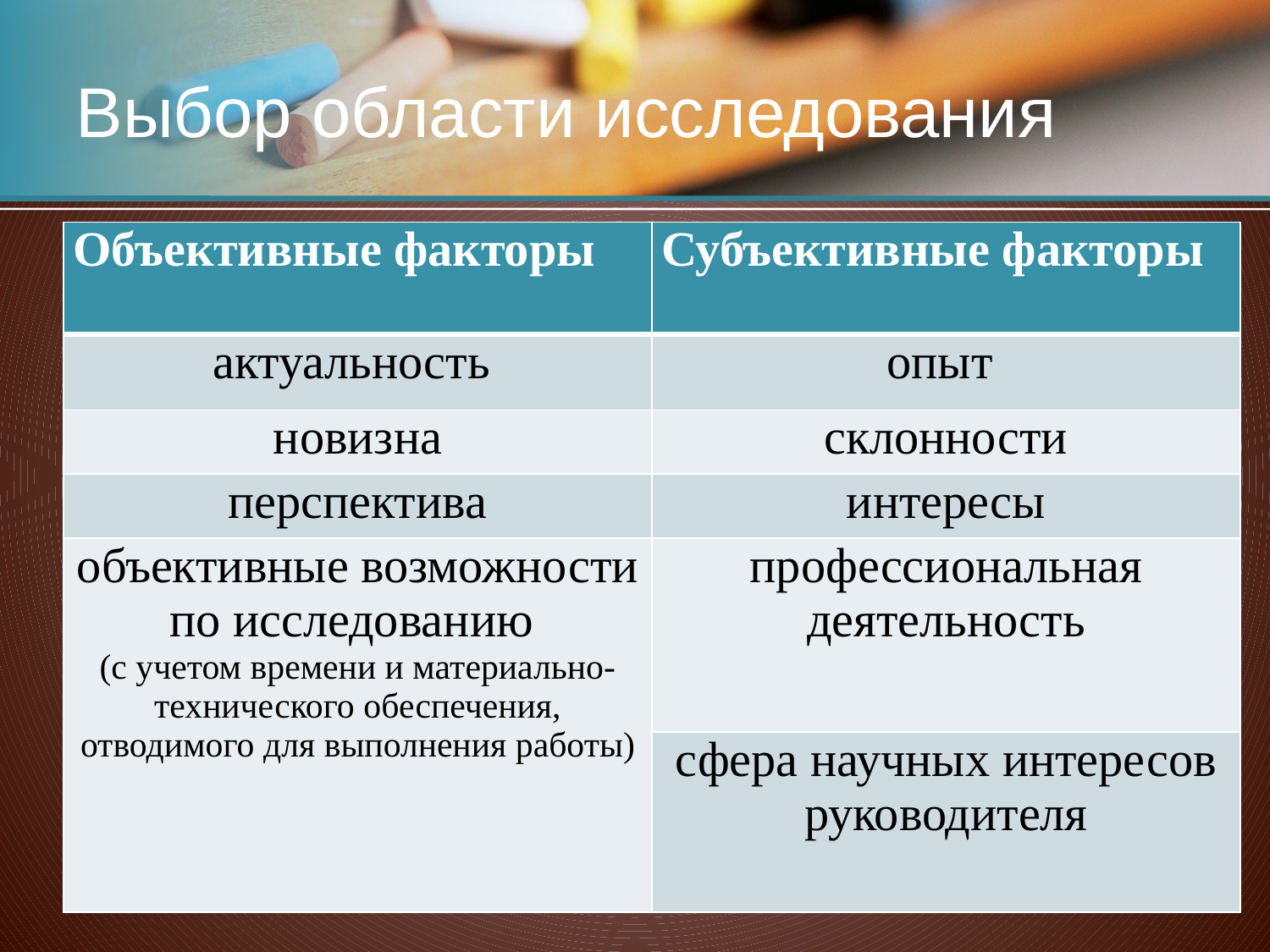

# Выбор области исследования
| Объективные факторы | Субъективные факторы |
| --- | --- |
| актуальность | опыт |
| новизна | склонности |
| перспектива | интересы |
| объективные возможности по исследованию (с учетом времени и материально-технического обеспечения, отводимого для выполнения работы) | профессиональная деятельность |
|  | сфера научных интересов руководителя |